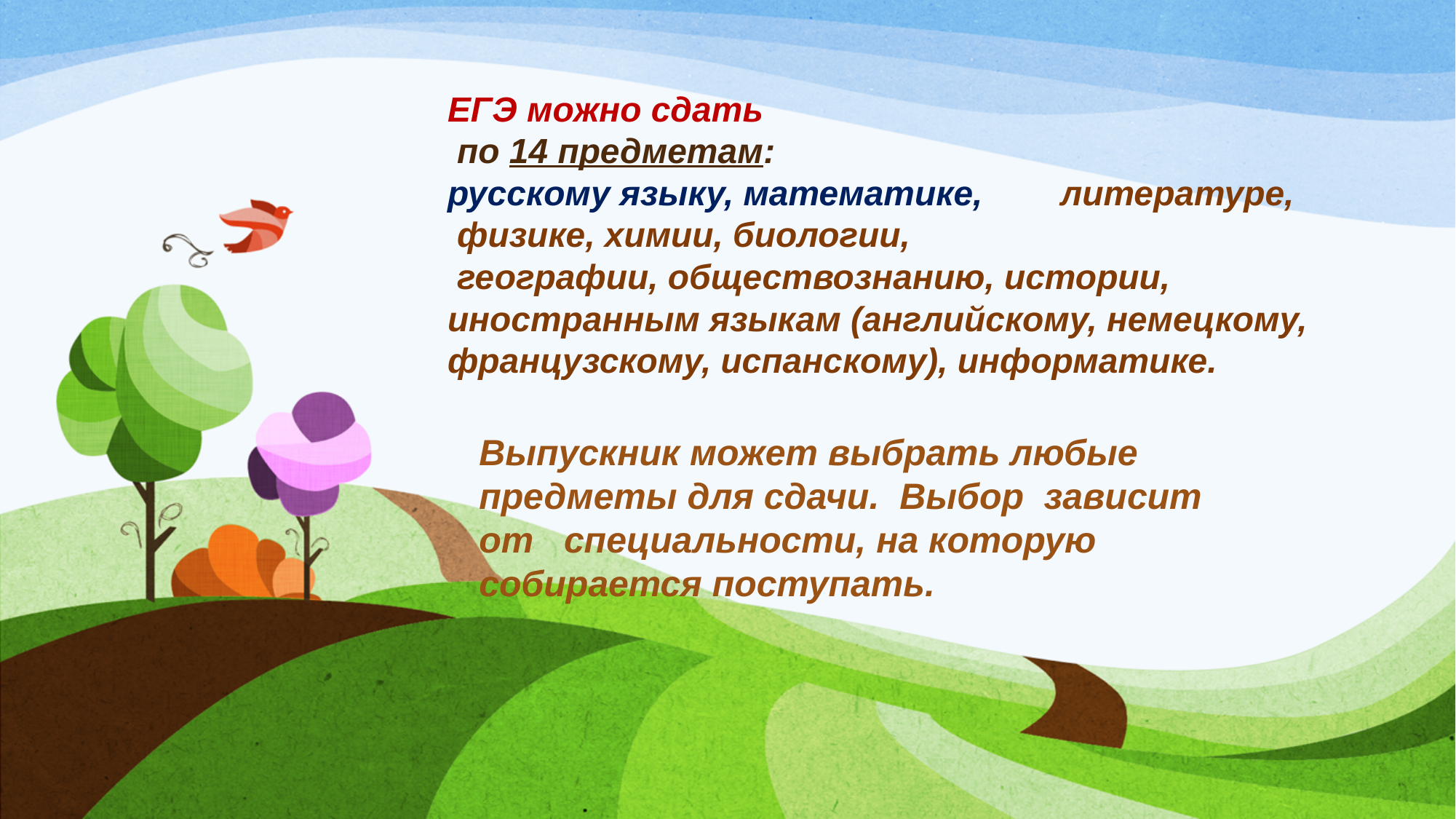

# ЕГЭ можно сдать по 14 предметам: русскому языку, математике,        литературе, физике, химии, биологии, географии, обществознанию, истории,  иностранным языкам (английскому, немецкому, французскому, испанскому), информатике.
Выпускник может выбрать любые предметы для сдачи.  Выбор  зависит  от   специальности, на которую собирается поступать.